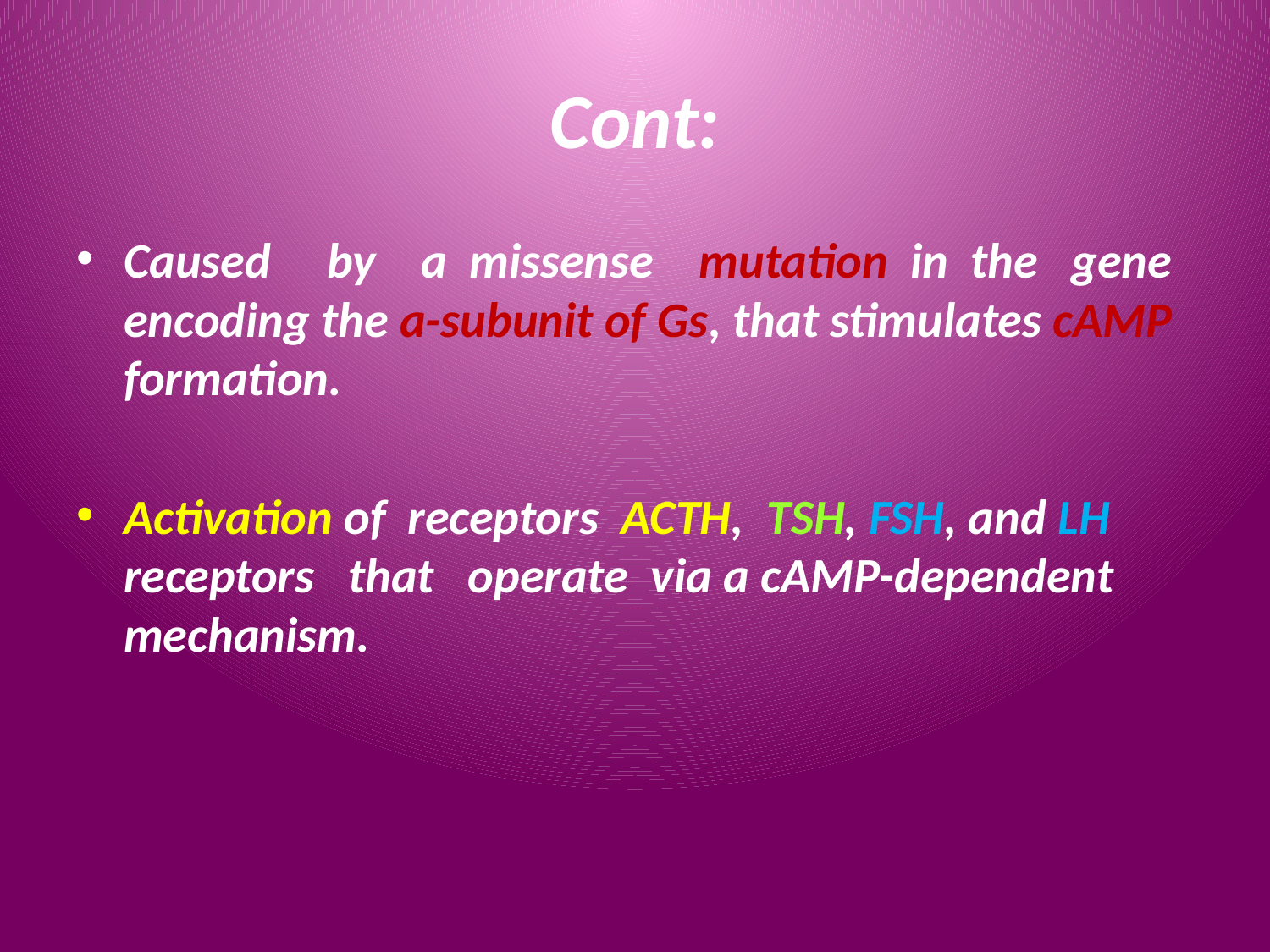

# Cont:
Caused     by    a  missense    mutation  in  the   gene encoding the a-subunit of Gs, that stimulates cAMP formation.

Activation of  receptors  ACTH,  TSH, FSH, and LH receptors   that   operate  via a cAMP-dependent mechanism.